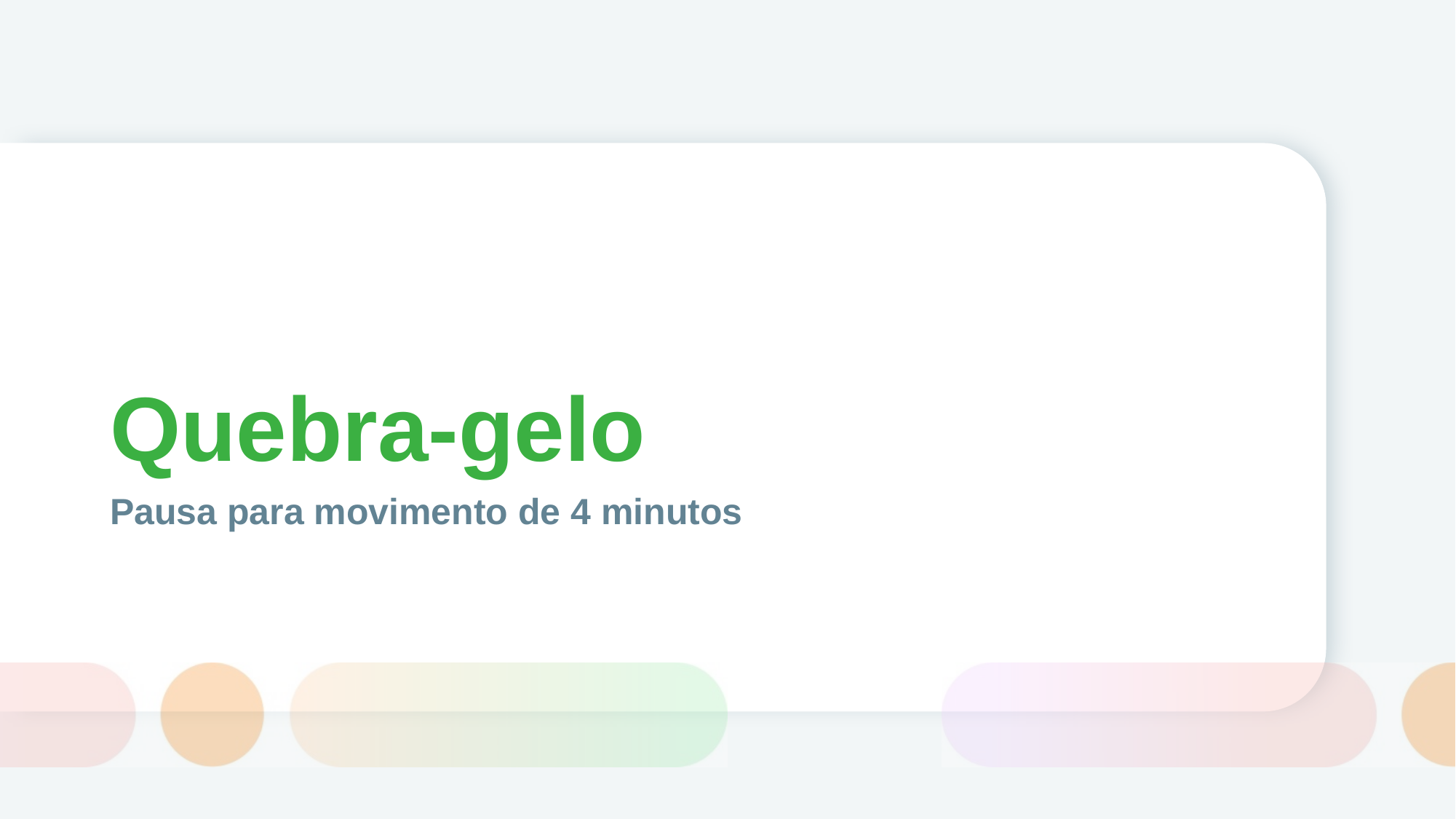

# Quebra-gelo
Pausa para movimento de 4 minutos